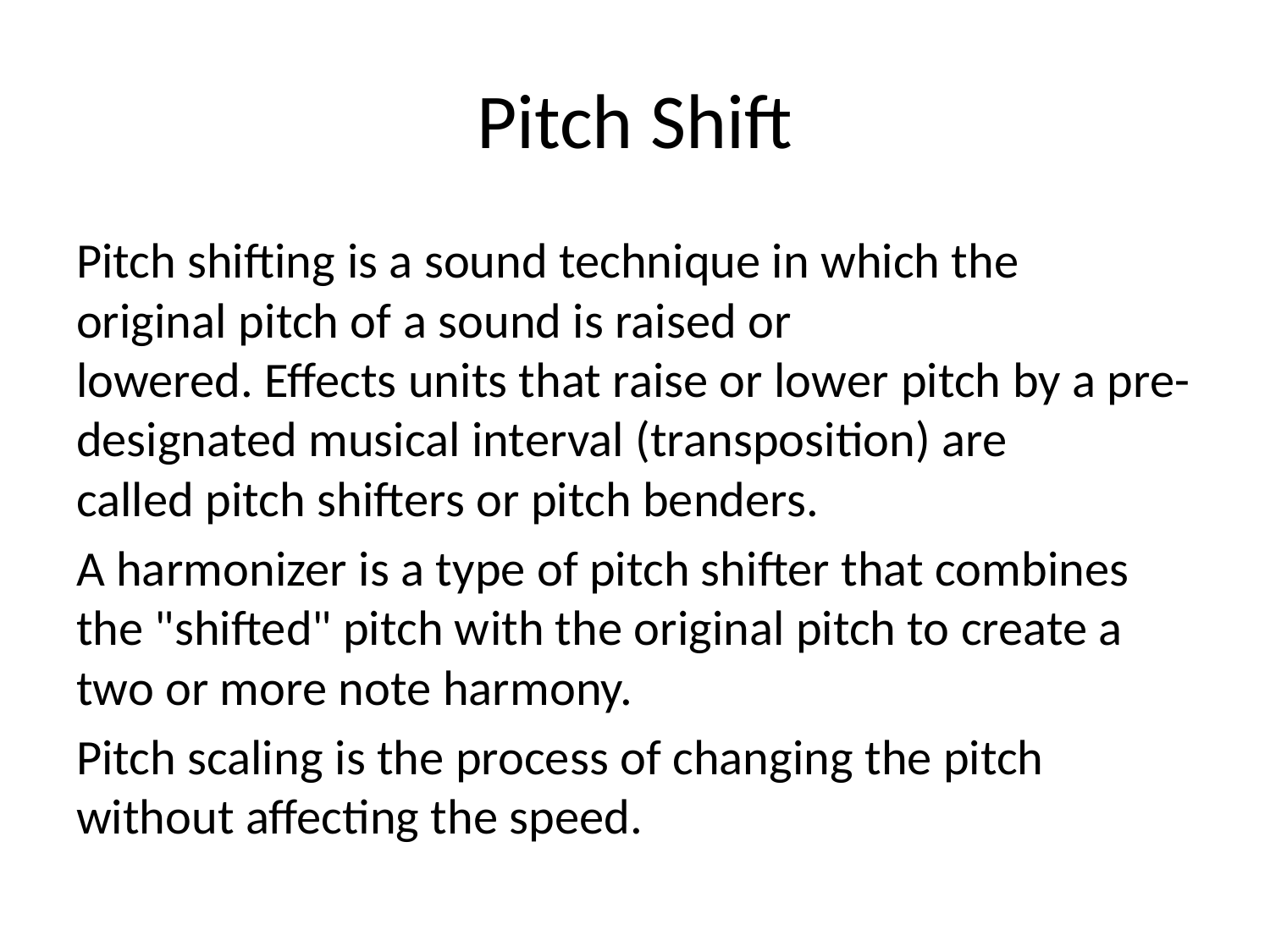

# Pitch Shift
Pitch shifting is a sound technique in which the original pitch of a sound is raised or lowered. Effects units that raise or lower pitch by a pre-designated musical interval (transposition) are called pitch shifters or pitch benders.
A harmonizer is a type of pitch shifter that combines the "shifted" pitch with the original pitch to create a two or more note harmony.
Pitch scaling is the process of changing the pitch without affecting the speed.